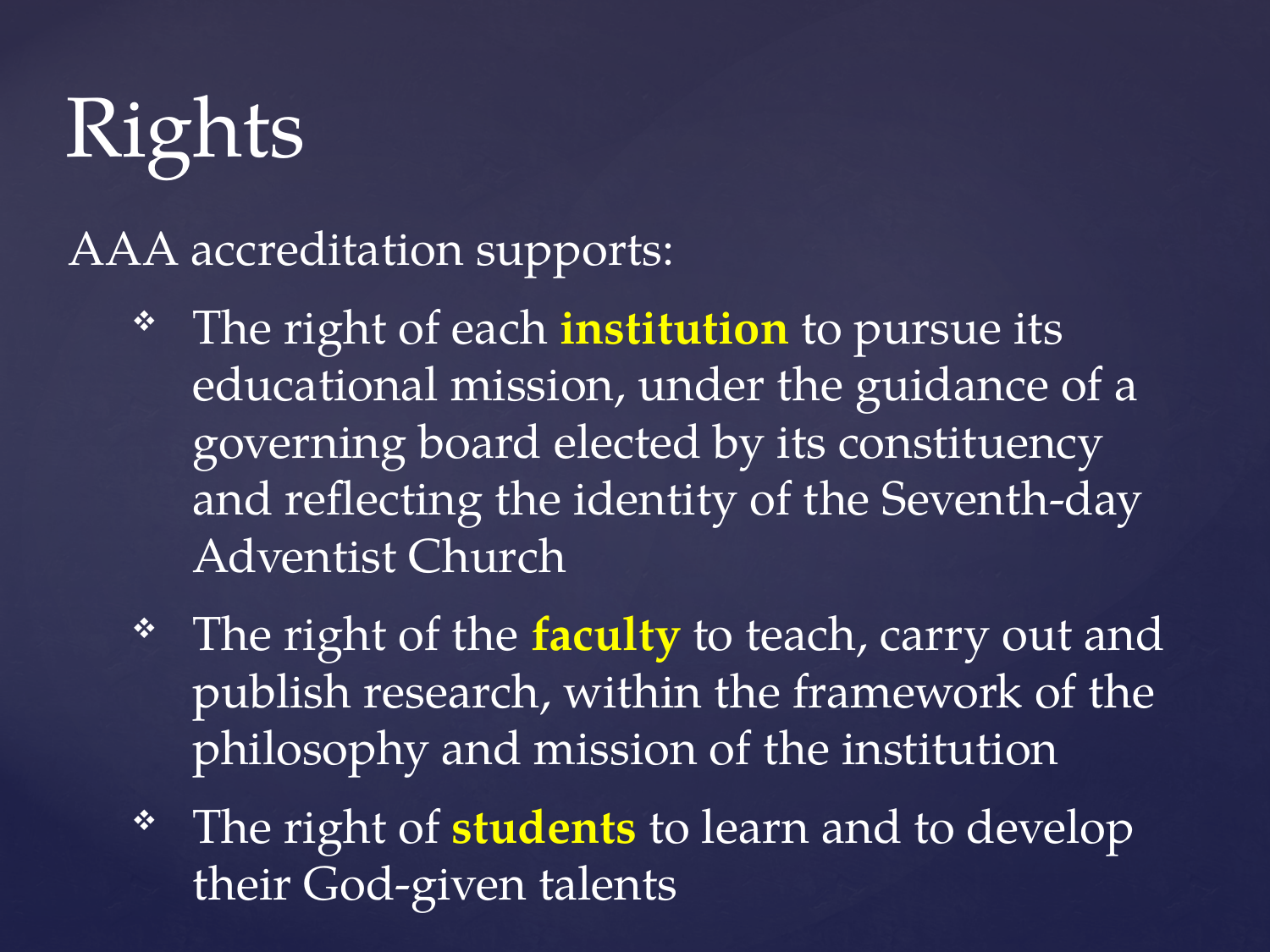

# Rights
AAA accreditation supports:
The right of each institution to pursue its educational mission, under the guidance of a governing board elected by its constituency and reflecting the identity of the Seventh-day Adventist Church
The right of the faculty to teach, carry out and publish research, within the framework of the philosophy and mission of the institution
The right of students to learn and to develop their God-given talents